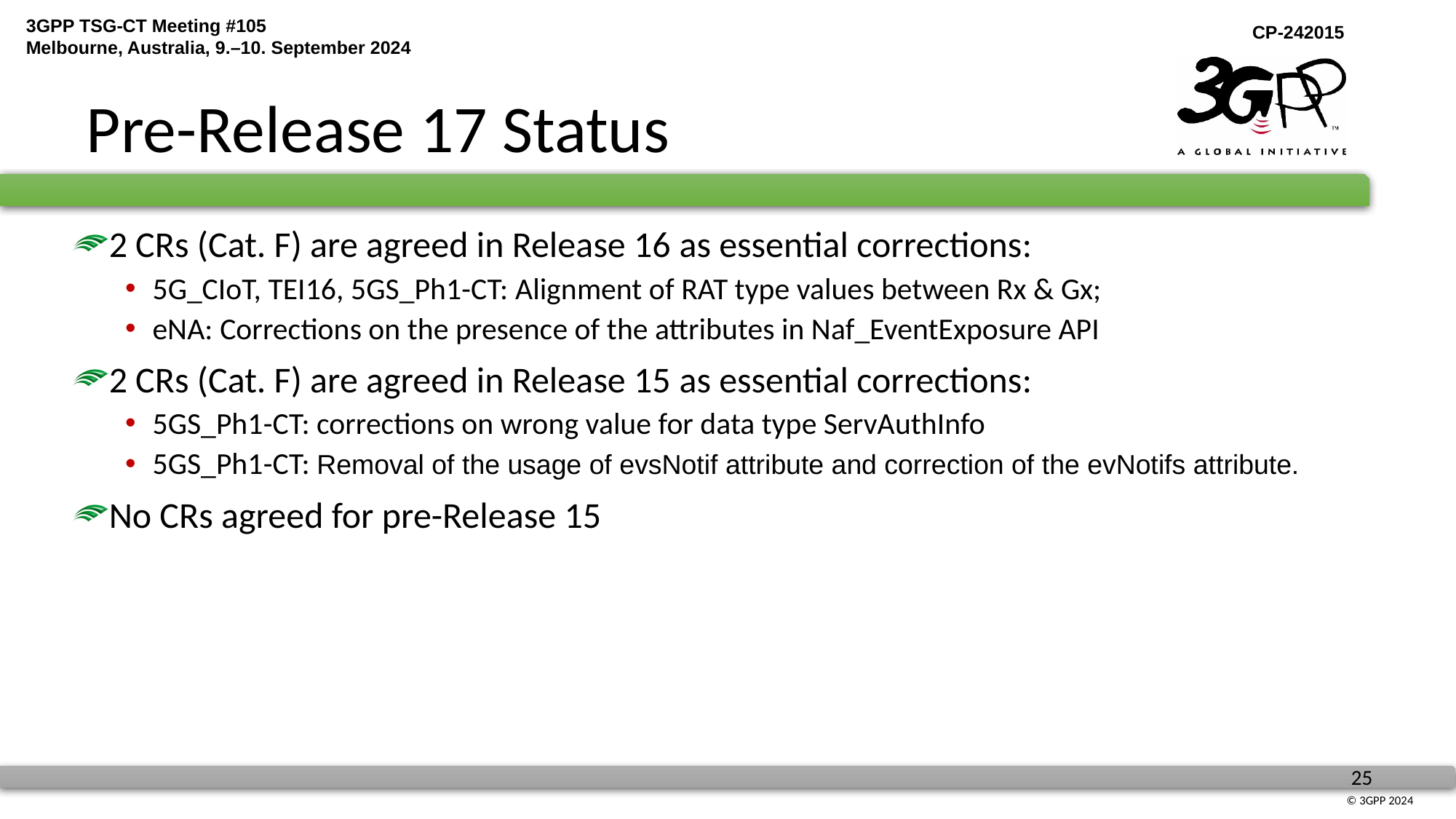

# Pre-Release 17 Status
2 CRs (Cat. F) are agreed in Release 16 as essential corrections:
5G_CIoT, TEI16, 5GS_Ph1-CT: Alignment of RAT type values between Rx & Gx;
eNA: Corrections on the presence of the attributes in Naf_EventExposure API
2 CRs (Cat. F) are agreed in Release 15 as essential corrections:
5GS_Ph1-CT: corrections on wrong value for data type ServAuthInfo
5GS_Ph1-CT: Removal of the usage of evsNotif attribute and correction of the evNotifs attribute.
No CRs agreed for pre-Release 15